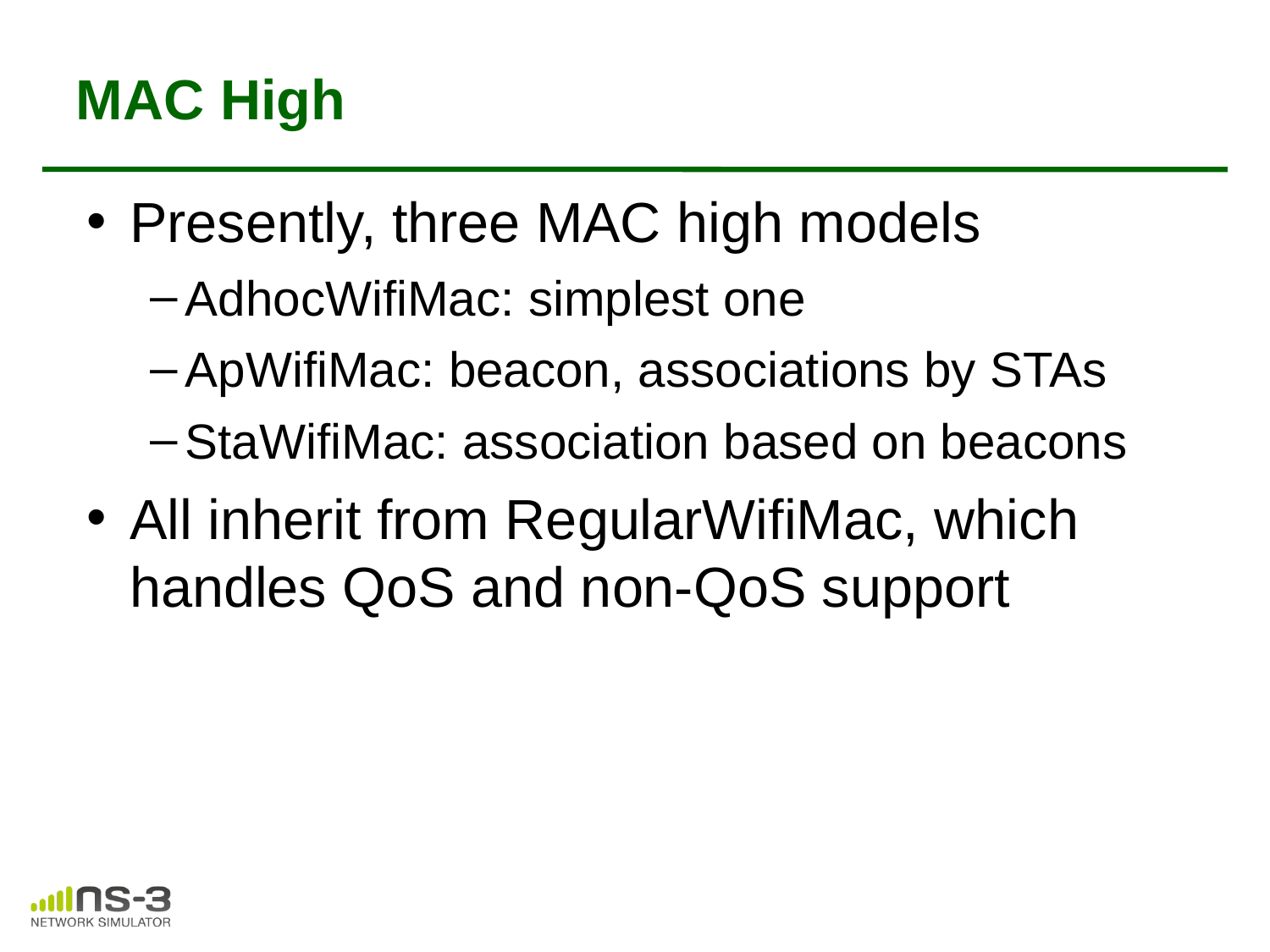

# MAC High
Presently, three MAC high models
AdhocWifiMac: simplest one
ApWifiMac: beacon, associations by STAs
StaWifiMac: association based on beacons
All inherit from RegularWifiMac, which handles QoS and non-QoS support